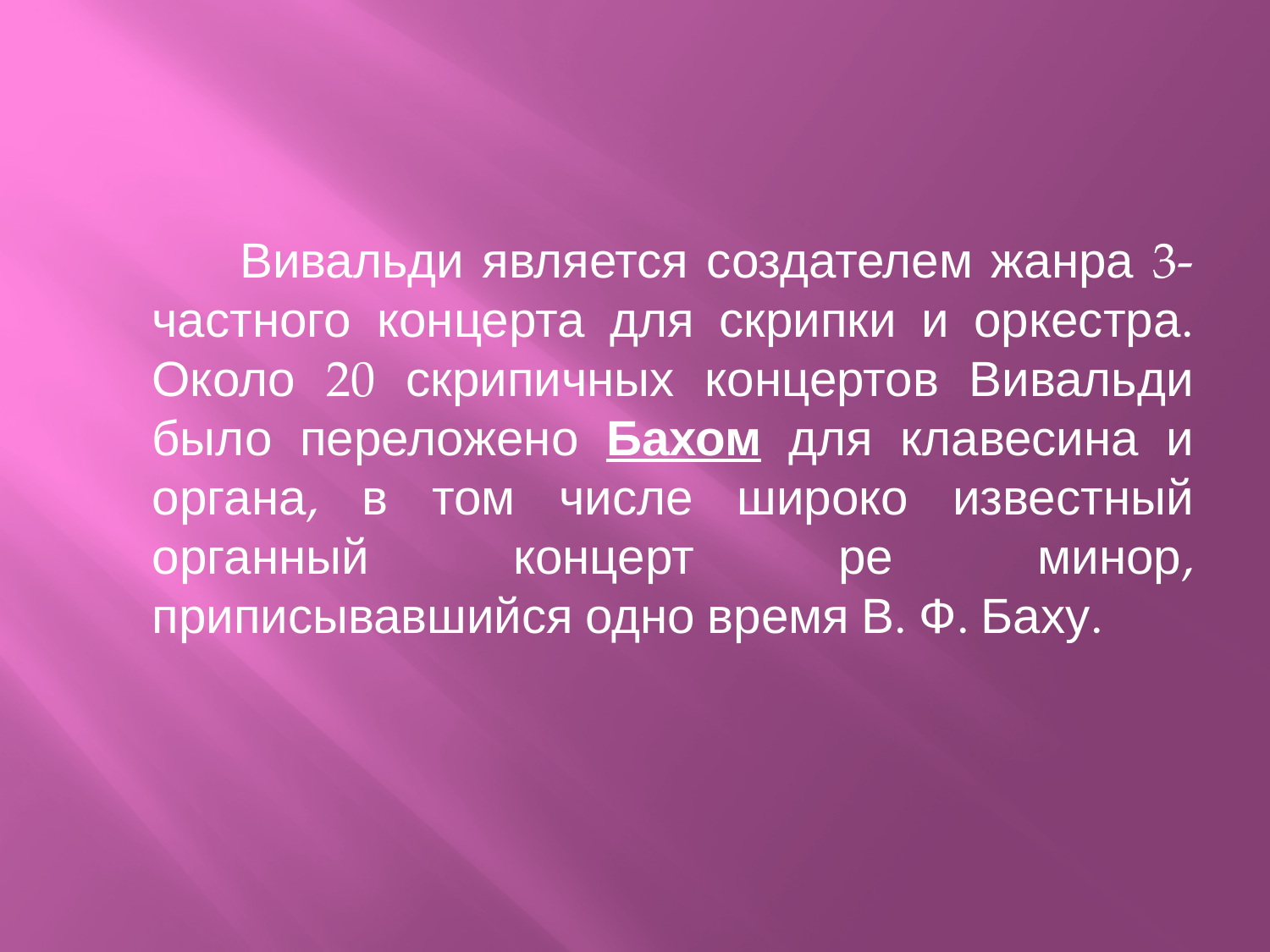

#
        Вивальди является создателем жанра 3-частного концерта для скрипки и оркестра. Около 20 скрипичных концертов Вивальди было переложено Бахом для клавесина и органа, в том числе широко известный органный концерт ре минор, приписывавшийся одно время В. Ф. Баху.